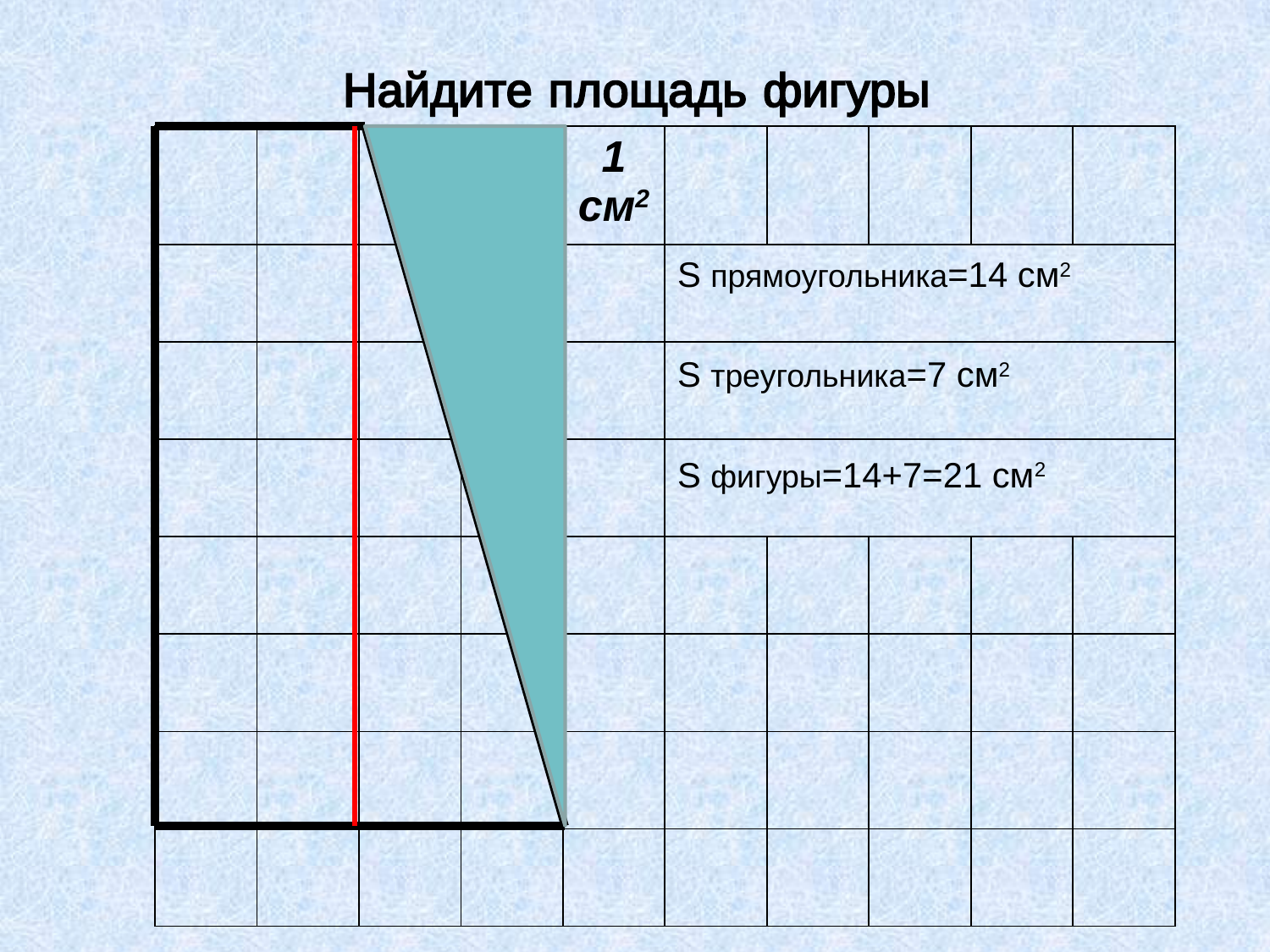

Найдите площадь фигуры
|  |  |  |  | 1 cм2 |  |  |  |  |  |
| --- | --- | --- | --- | --- | --- | --- | --- | --- | --- |
|  |  |  |  |  |  |  |  |  |  |
|  |  |  |  |  |  |  |  |  |  |
|  |  |  |  |  |  |  |  |  |  |
|  |  |  |  |  |  |  |  |  |  |
|  |  |  |  |  |  |  |  |  |  |
|  |  |  |  |  |  |  |  |  |  |
|  |  |  |  |  |  |  |  |  |  |

S прямоугольника=14 см2

S треугольника=7 см2

S фигуры=14+7=21 см2